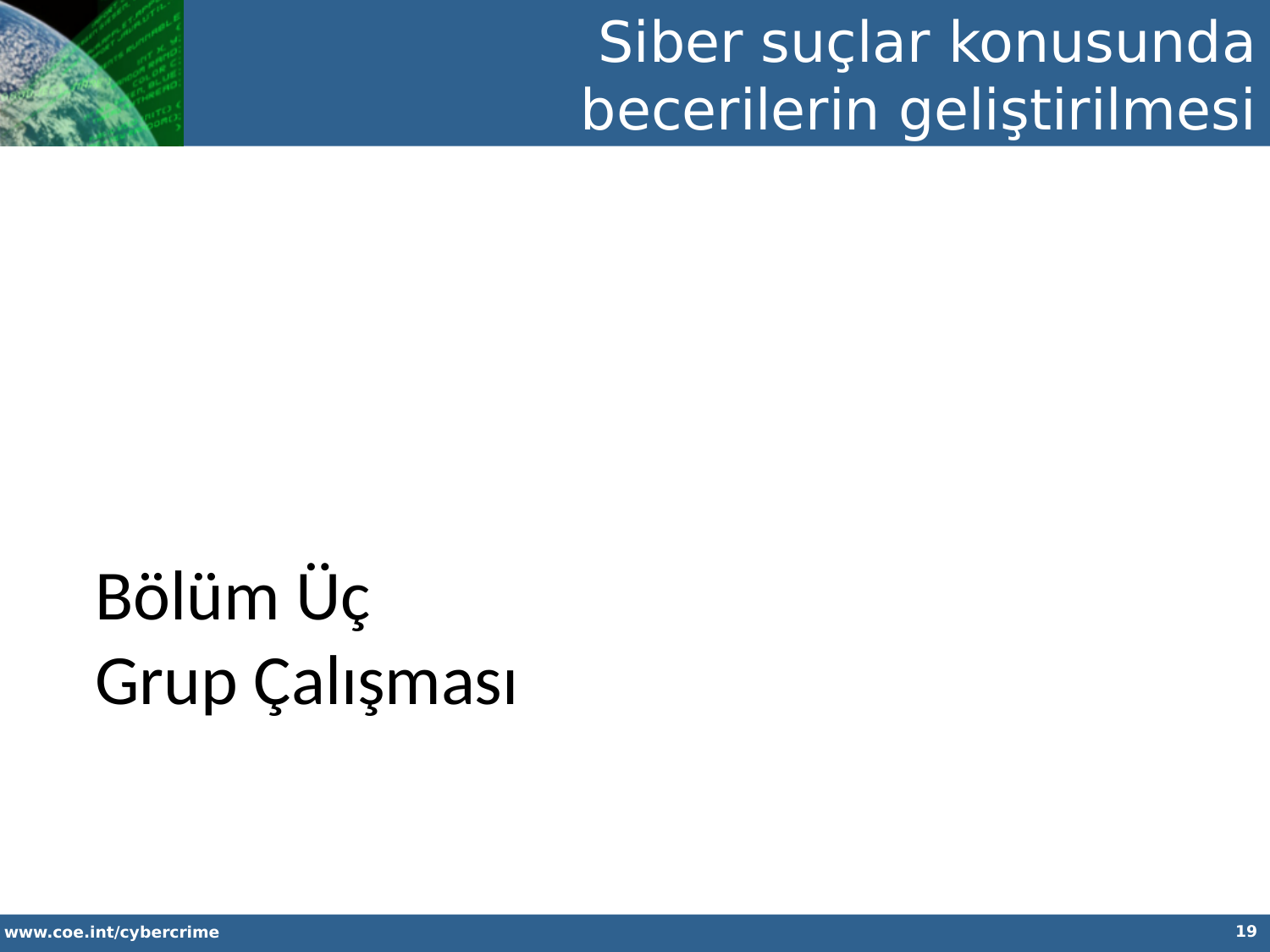

Siber suçlar konusunda becerilerin geliştirilmesi
Bölüm Üç
Grup Çalışması
19